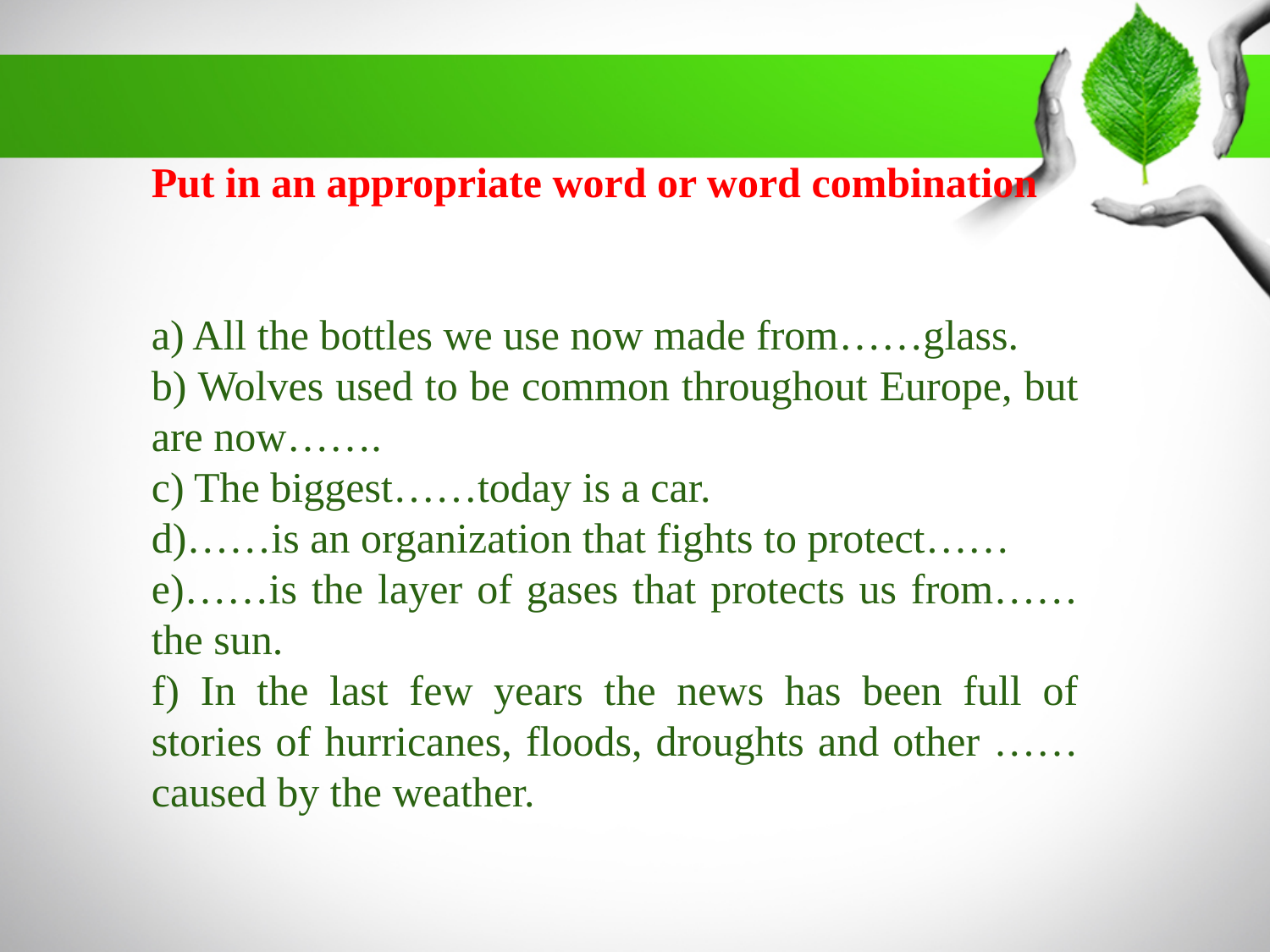

Put in an appropriate word or word combination

a) All the bottles we use now made from……glass.
b) Wolves used to be common throughout Europe, but are now…….
c) The biggest……today is a car.
d)……is an organization that fights to protect……
e)……is the layer of gases that protects us from……the sun.
f) In the last few years the news has been full of stories of hurricanes, floods, droughts and other ……caused by the weather.